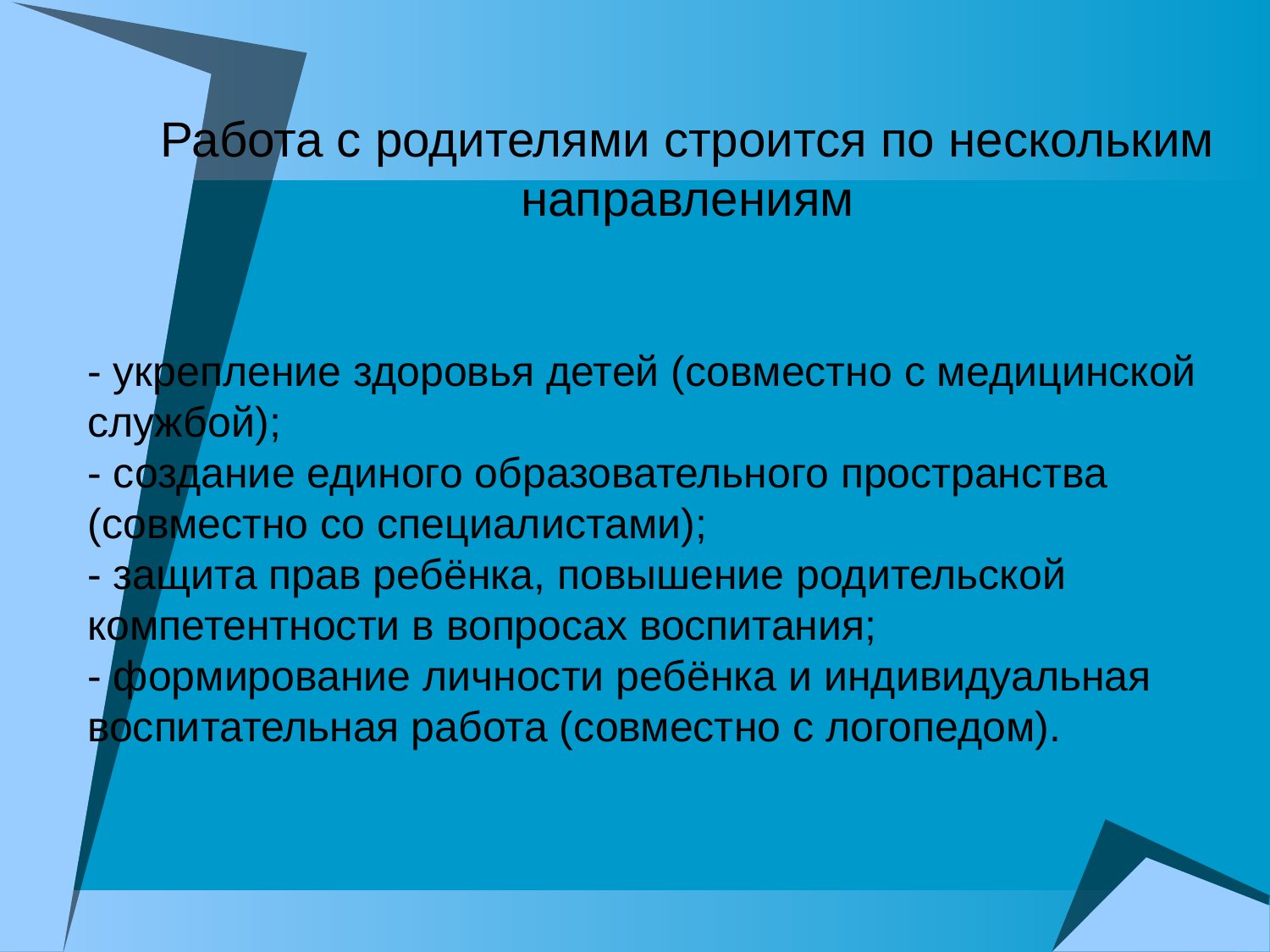

Работа с родителями строится по нескольким направлениям

- укрепление здоровья детей (совместно с медицинской службой);
- создание единого образовательного пространства (совместно со специалистами);
- защита прав ребёнка, повышение родительской компетентности в вопросах воспитания;
- формирование личности ребёнка и индивидуальная воспитательная работа (совместно с логопедом).